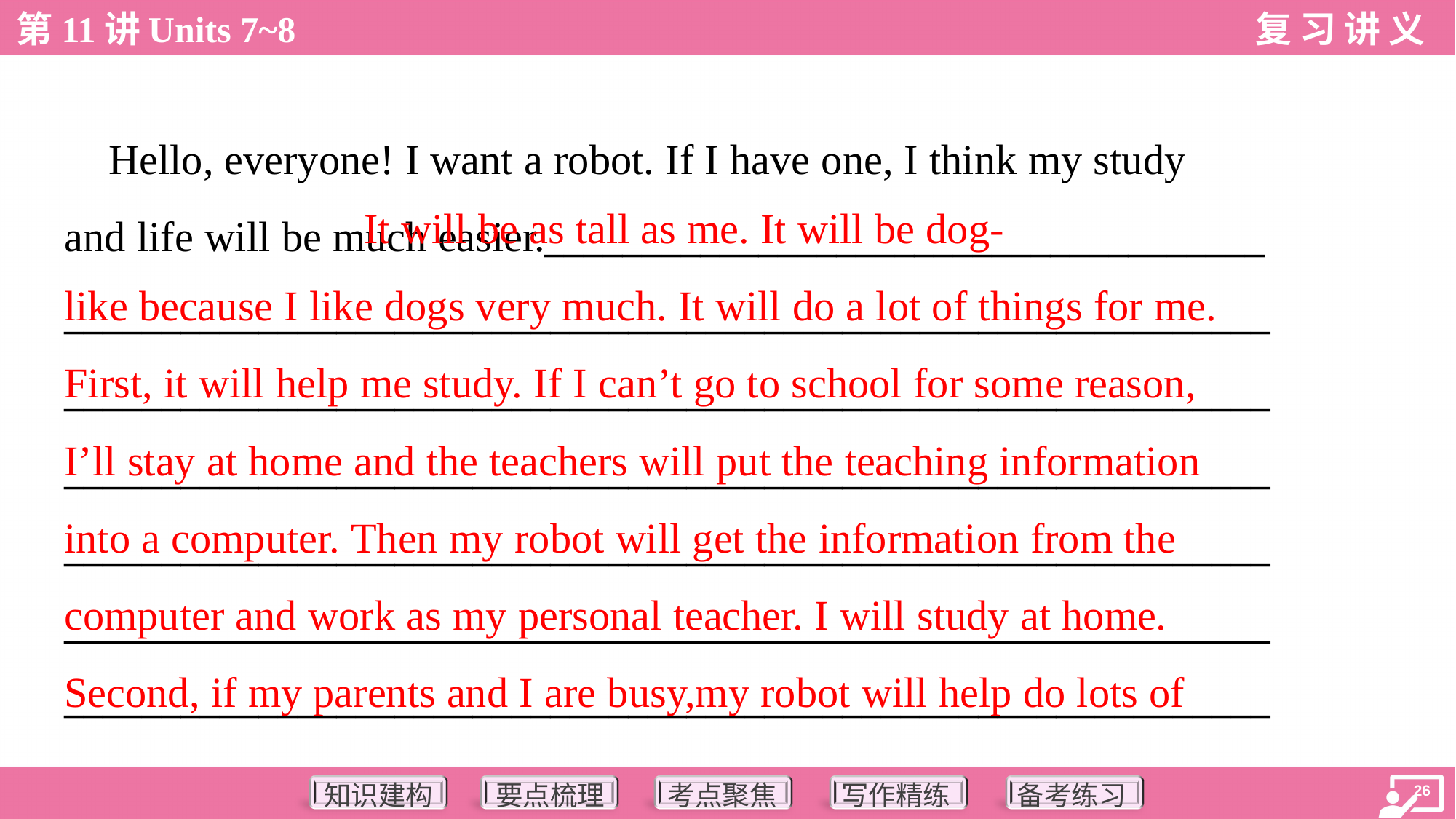

Hello, everyone! I want a robot. If I have one, I think my study
and life will be much easier._____________________________________
______________________________________________________________
______________________________________________________________
______________________________________________________________
______________________________________________________________
______________________________________________________________
______________________________________________________________
                           It will be as tall as me. It will be dog-
like because I like dogs very much. It will do a lot of things for me.
First, it will help me study. If I can’t go to school for some reason,
I’ll stay at home and the teachers will put the teaching information
into a computer. Then my robot will get the information from the
computer and work as my personal teacher. I will study at home.
Second, if my parents and I are busy,my robot will help do lots of